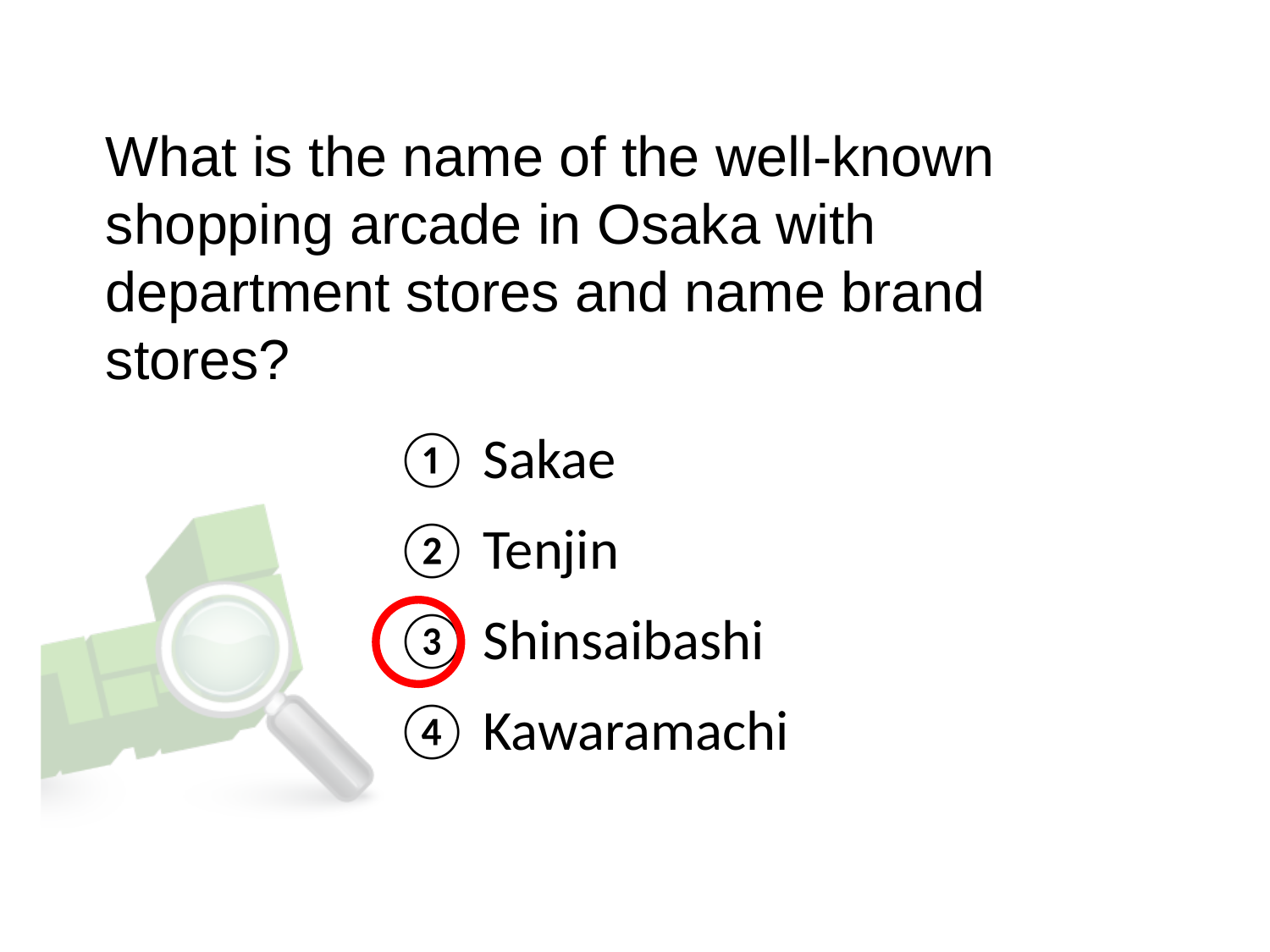

What is the name of the well-known shopping arcade in Osaka with department stores and name brand stores?
① Sakae
② Tenjin
③ Shinsaibashi
④ Kawaramachi